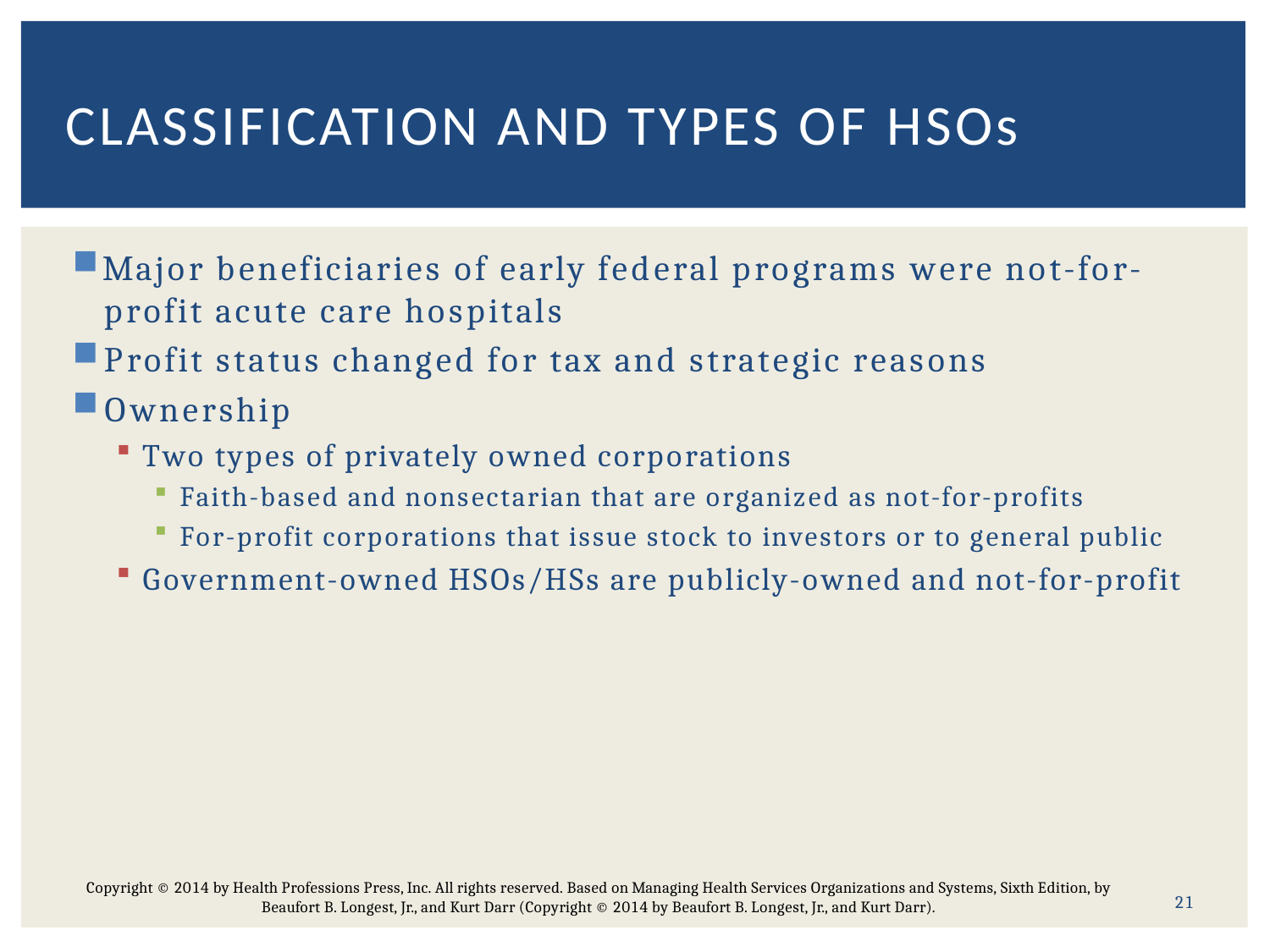

# Classification and Types of HSOs
Major beneficiaries of early federal programs were not-for-profit acute care hospitals
Profit status changed for tax and strategic reasons
Ownership
Two types of privately owned corporations
Faith-based and nonsectarian that are organized as not-for-profits
For-profit corporations that issue stock to investors or to general public
Government-owned HSOs/HSs are publicly-owned and not-for-profit
Copyright © 2014 by Health Professions Press, Inc. All rights reserved. Based on Managing Health Services Organizations and Systems, Sixth Edition, by Beaufort B. Longest, Jr., and Kurt Darr (Copyright © 2014 by Beaufort B. Longest, Jr., and Kurt Darr).
21